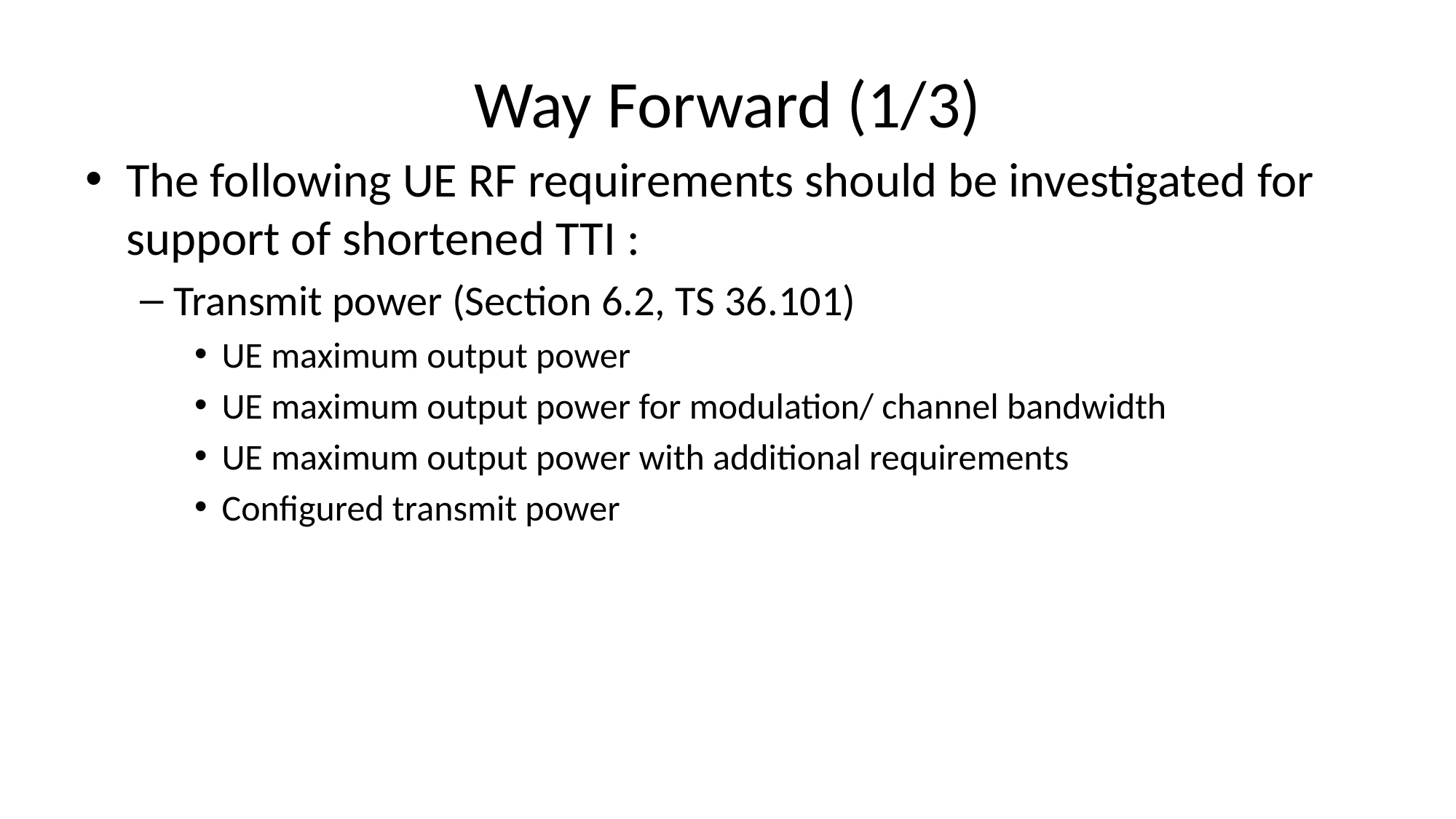

# Way Forward (1/3)
The following UE RF requirements should be investigated for support of shortened TTI :
Transmit power (Section 6.2, TS 36.101)
UE maximum output power
UE maximum output power for modulation/ channel bandwidth
UE maximum output power with additional requirements
Configured transmit power